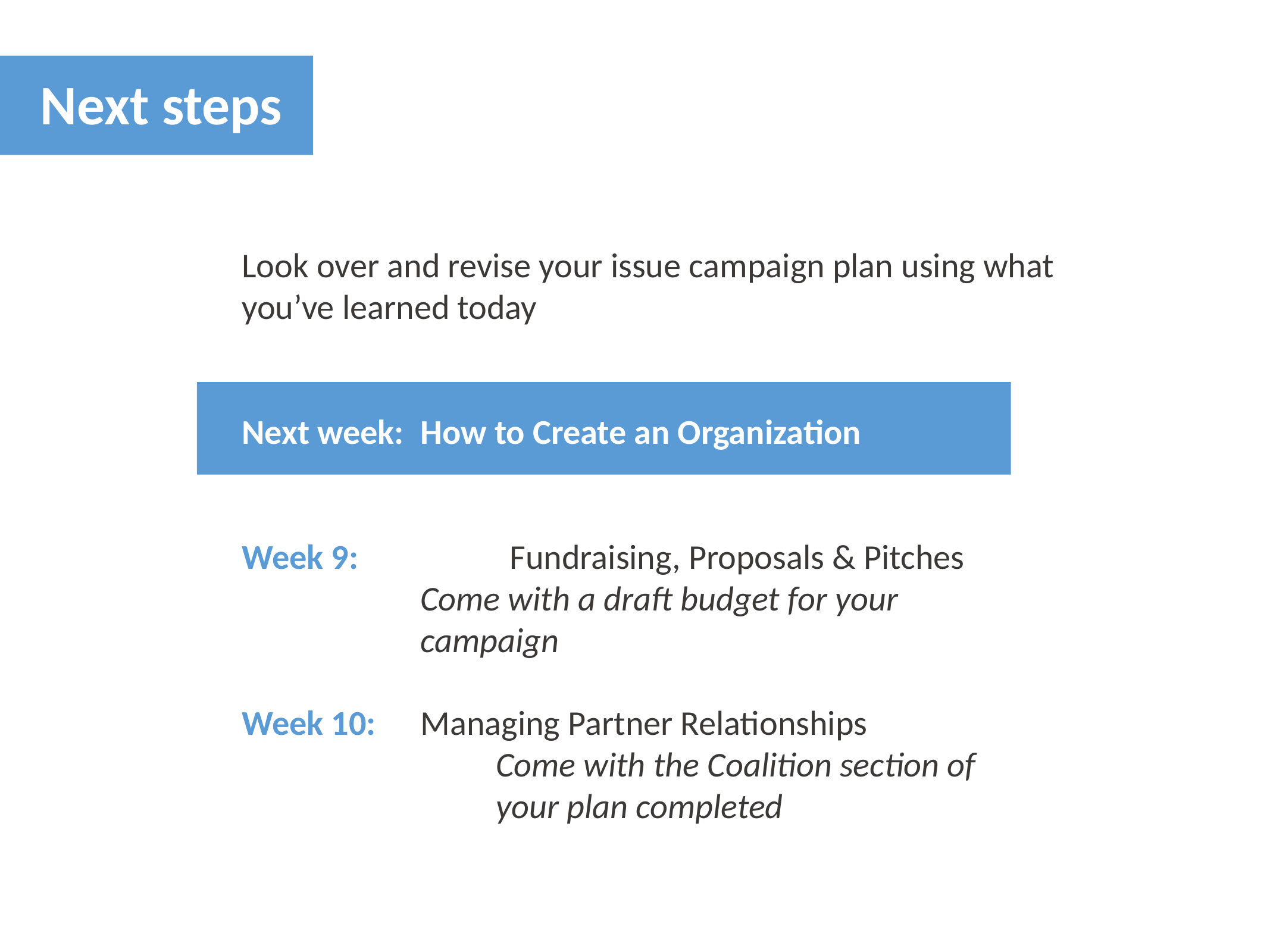

Next steps
Look over and revise your issue campaign plan using what you’ve learned today

Next week:	How to Create an Organization

Week 9:		Fundraising, Proposals & Pitches
		Come with a draft budget for your
		campaign

Week 10: 	Managing Partner Relationships
Come with the Coalition section of
your plan completed